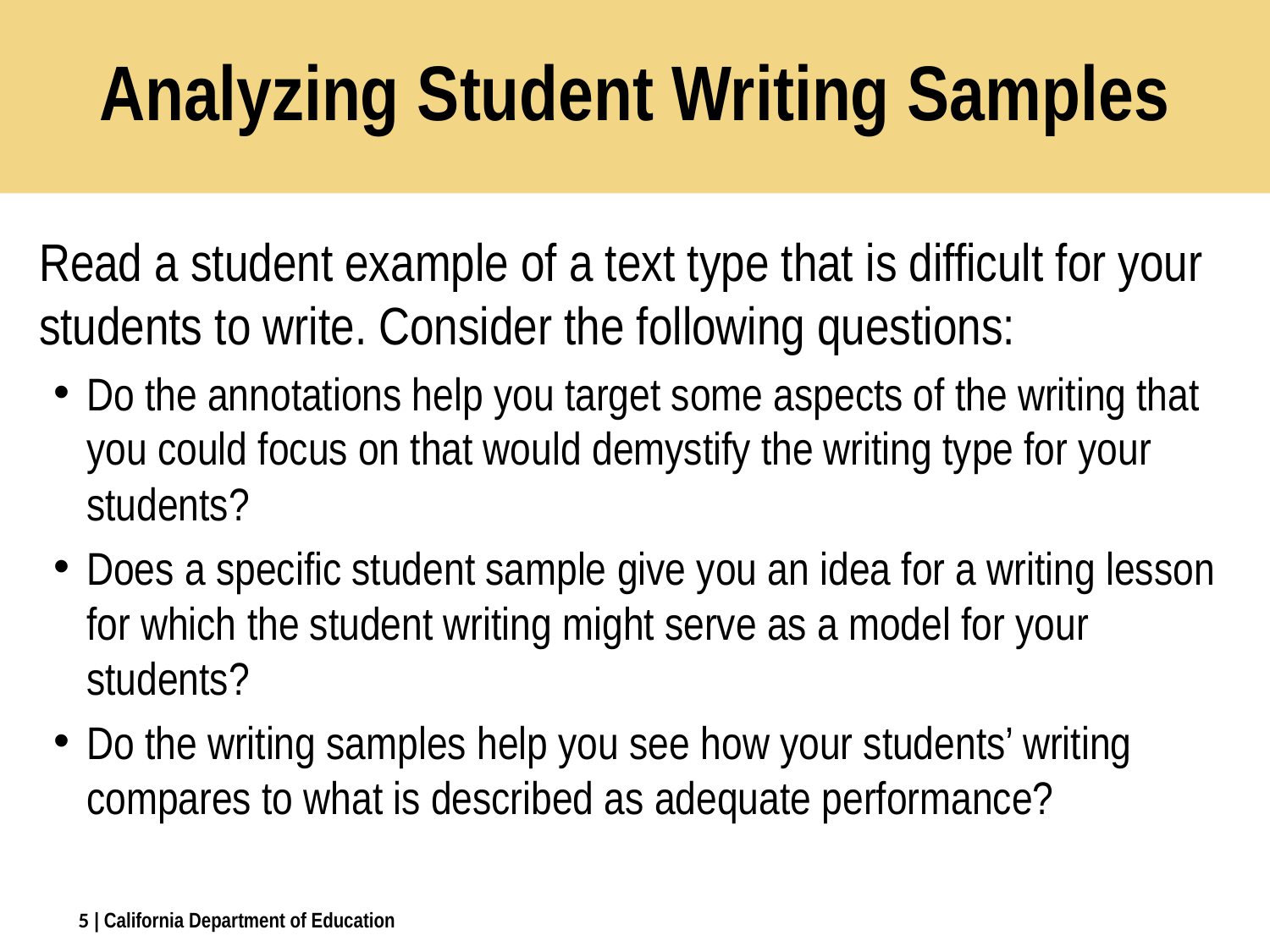

# Analyzing Student Writing Samples
Read a student example of a text type that is difficult for your students to write. Consider the following questions:
Do the annotations help you target some aspects of the writing that you could focus on that would demystify the writing type for your students?
Does a specific student sample give you an idea for a writing lesson for which the student writing might serve as a model for your students?
Do the writing samples help you see how your students’ writing compares to what is described as adequate performance?

5
| California Department of Education